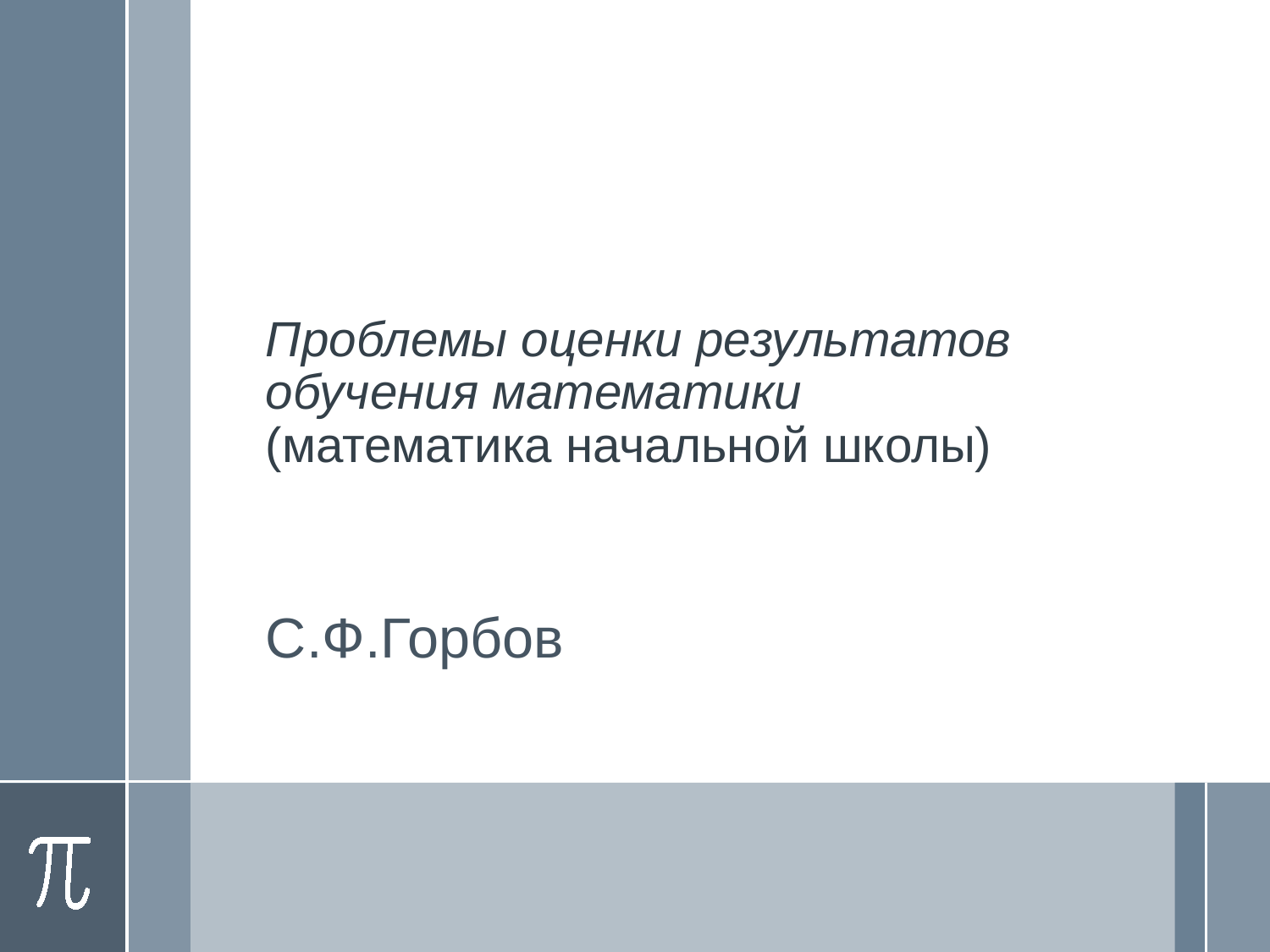

# Проблемы оценки результатов обучения математики (математика начальной школы)
С.Ф.Горбов